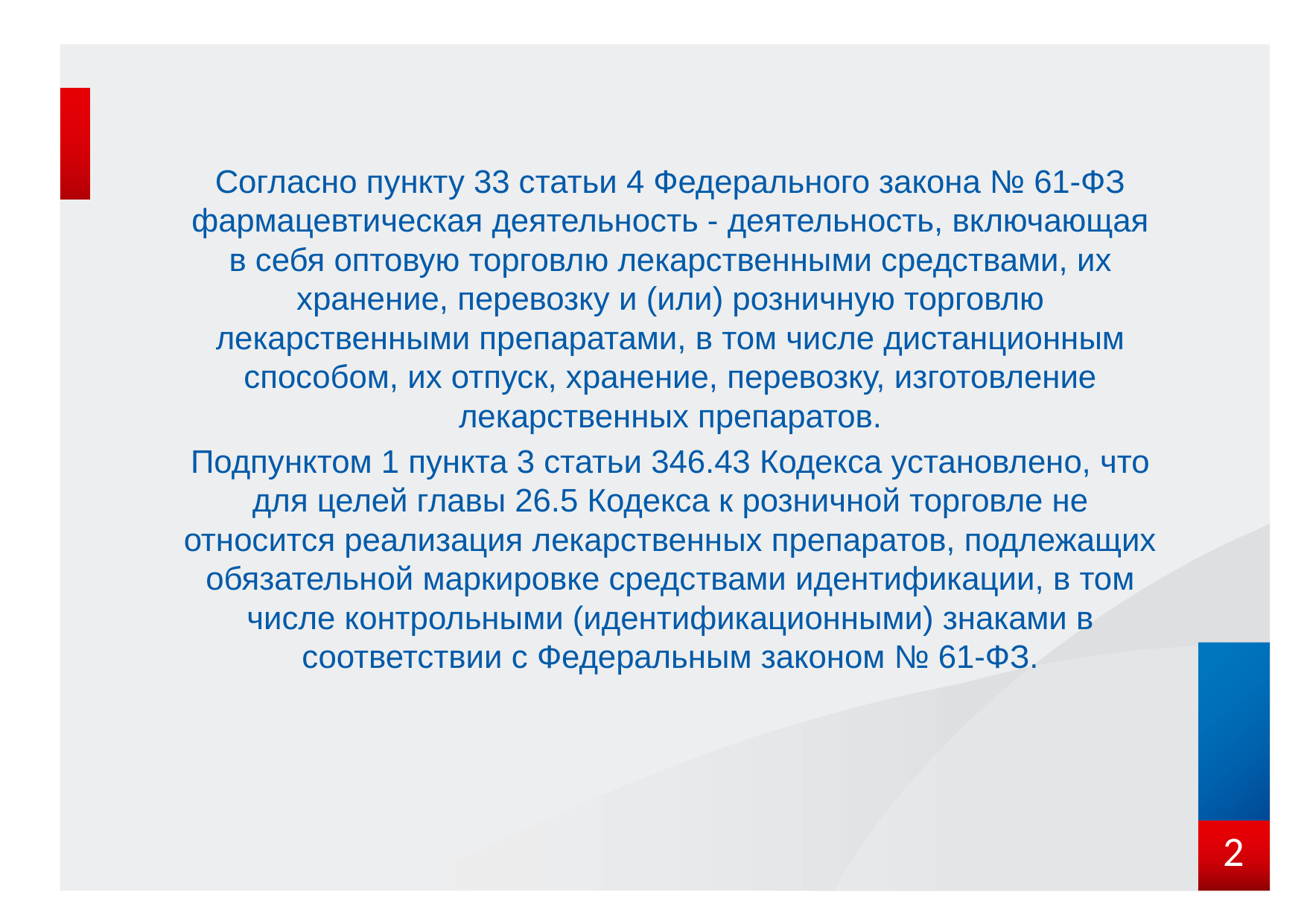

Согласно пункту 33 статьи 4 Федерального закона № 61-ФЗ фармацевтическая деятельность - деятельность, включающая в себя оптовую торговлю лекарственными средствами, их хранение, перевозку и (или) розничную торговлю лекарственными препаратами, в том числе дистанционным способом, их отпуск, хранение, перевозку, изготовление лекарственных препаратов.
Подпунктом 1 пункта 3 статьи 346.43 Кодекса установлено, что для целей главы 26.5 Кодекса к розничной торговле не относится реализация лекарственных препаратов, подлежащих обязательной маркировке средствами идентификации, в том числе контрольными (идентификационными) знаками в соответствии с Федеральным законом № 61-ФЗ.
2